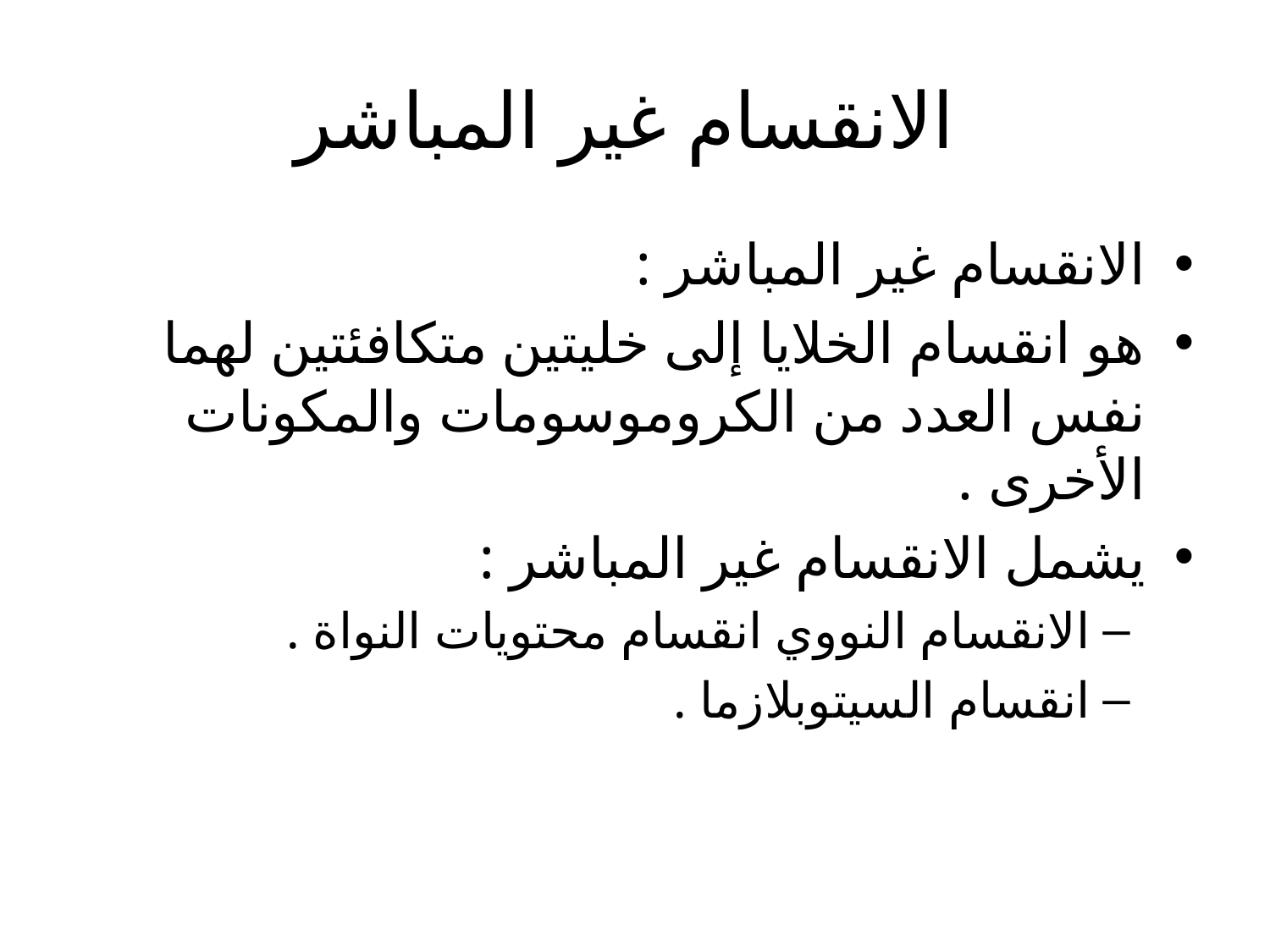

# الانقسام غير المباشر
الانقسام غير المباشر :
هو انقسام الخلايا إلى خليتين متكافئتين لهما نفس العدد من الكروموسومات والمكونات الأخرى .
يشمل الانقسام غير المباشر :
الانقسام النووي انقسام محتويات النواة .
انقسام السيتوبلازما .